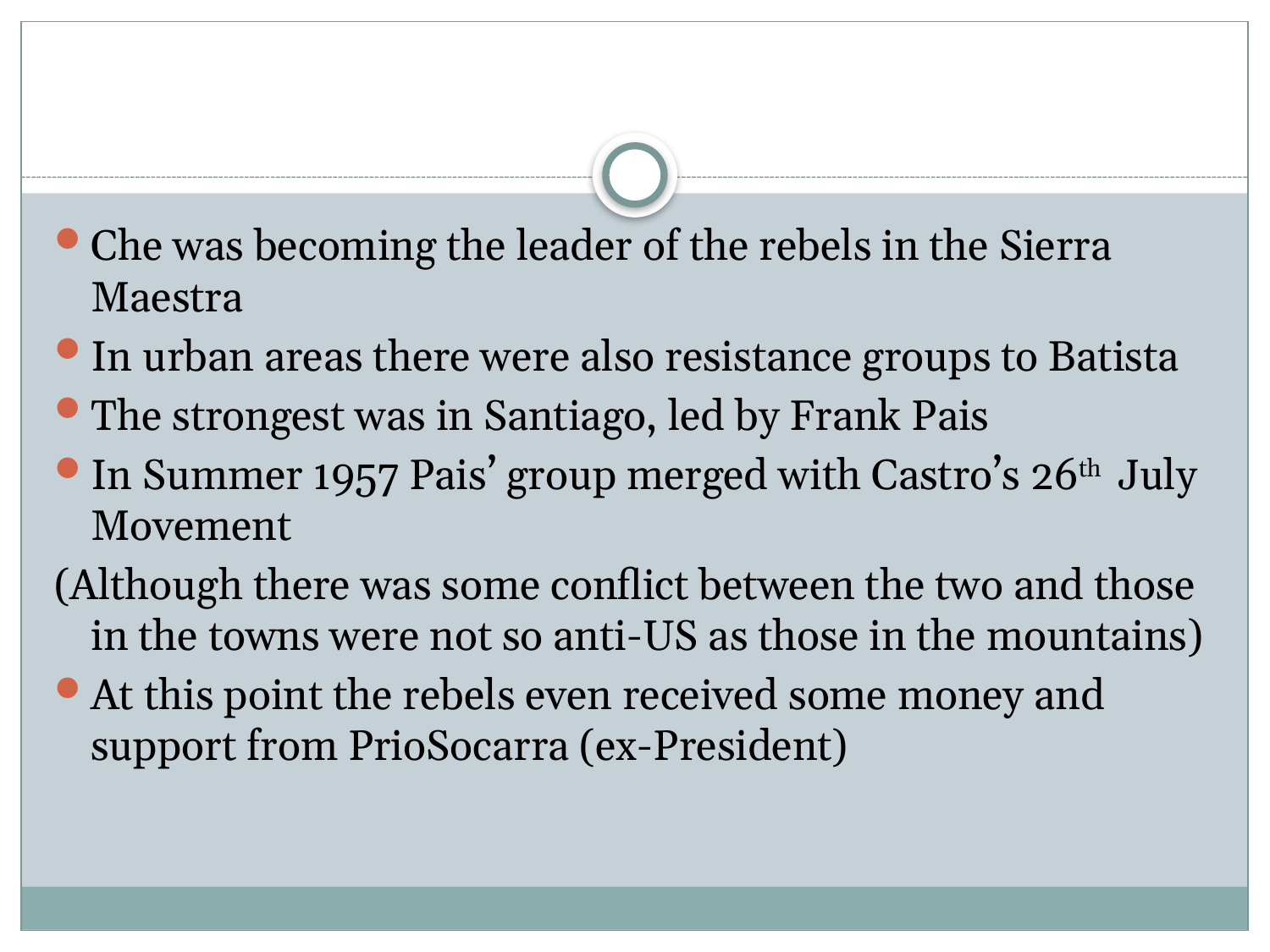

#
Che was becoming the leader of the rebels in the Sierra Maestra
In urban areas there were also resistance groups to Batista
The strongest was in Santiago, led by Frank Pais
In Summer 1957 Pais’ group merged with Castro’s 26th  July Movement
(Although there was some conflict between the two and those in the towns were not so anti-US as those in the mountains)
At this point the rebels even received some money and support from PrioSocarra (ex-President)